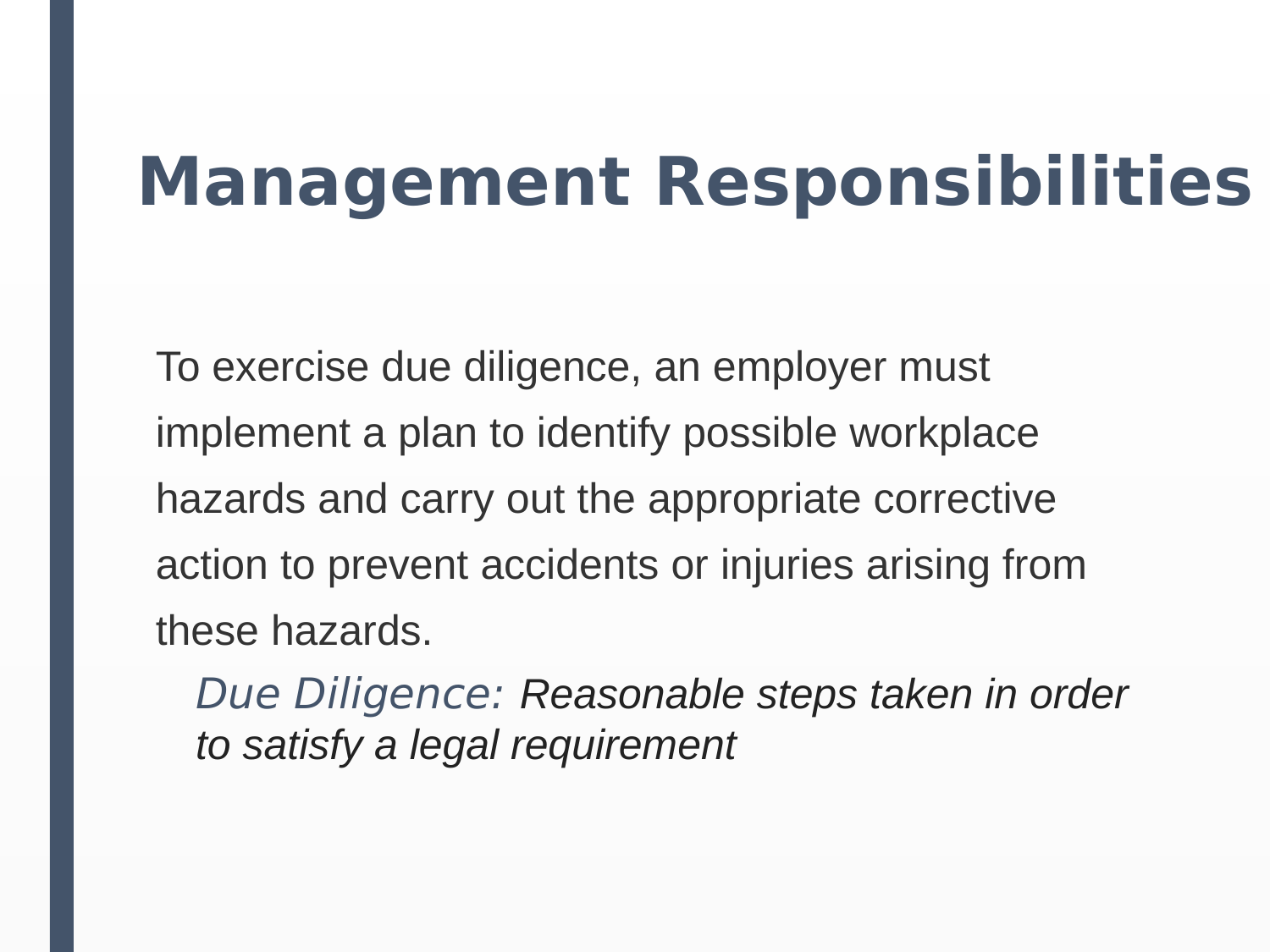

# Management Responsibilities
To exercise due diligence, an employer must implement a plan to identify possible workplace hazards and carry out the appropriate corrective action to prevent accidents or injuries arising from these hazards.
Due Diligence: Reasonable steps taken in order to satisfy a legal requirement